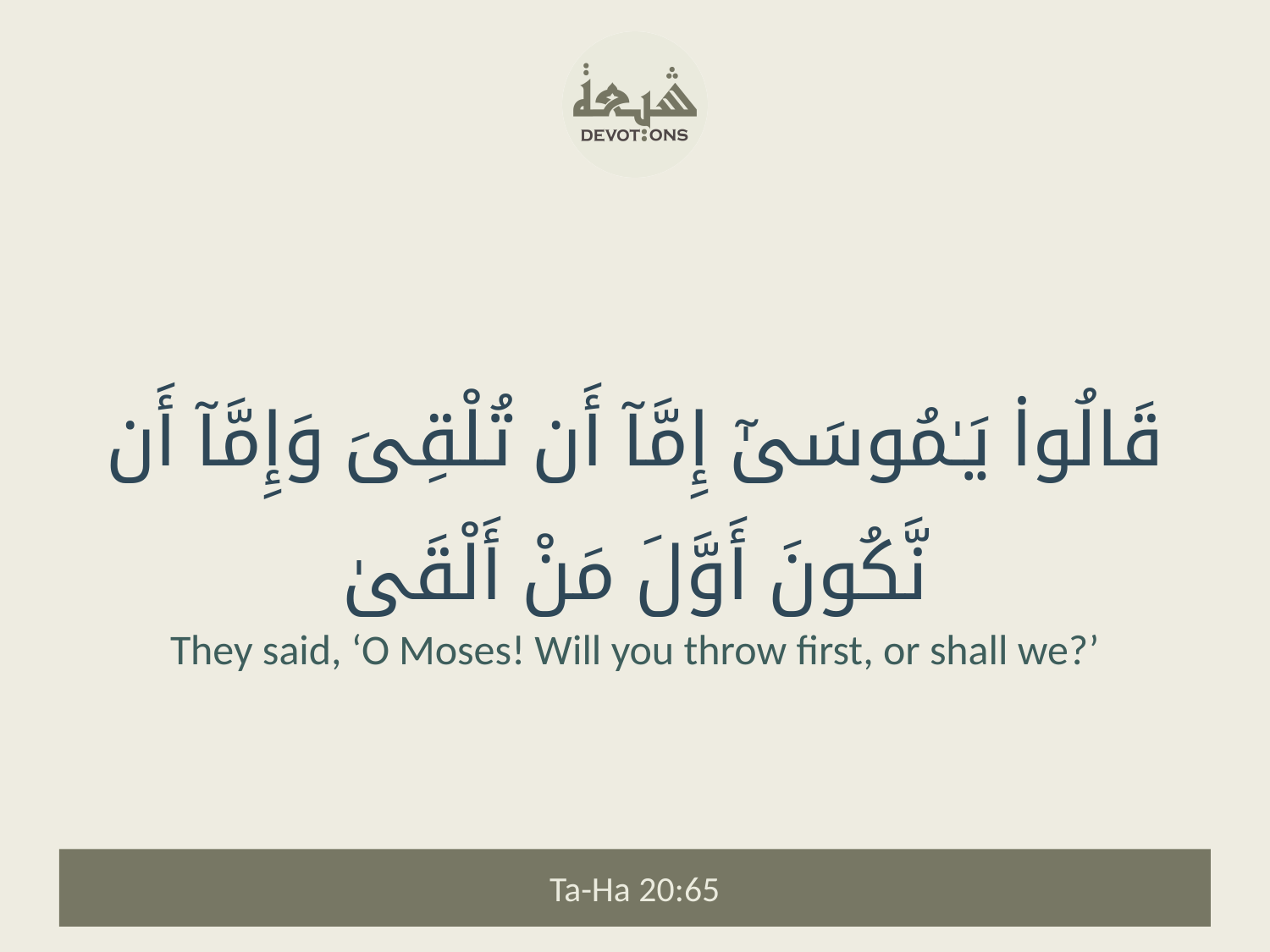

قَالُوا۟ يَـٰمُوسَىٰٓ إِمَّآ أَن تُلْقِىَ وَإِمَّآ أَن نَّكُونَ أَوَّلَ مَنْ أَلْقَىٰ
They said, ‘O Moses! Will you throw first, or shall we?’
Ta-Ha 20:65